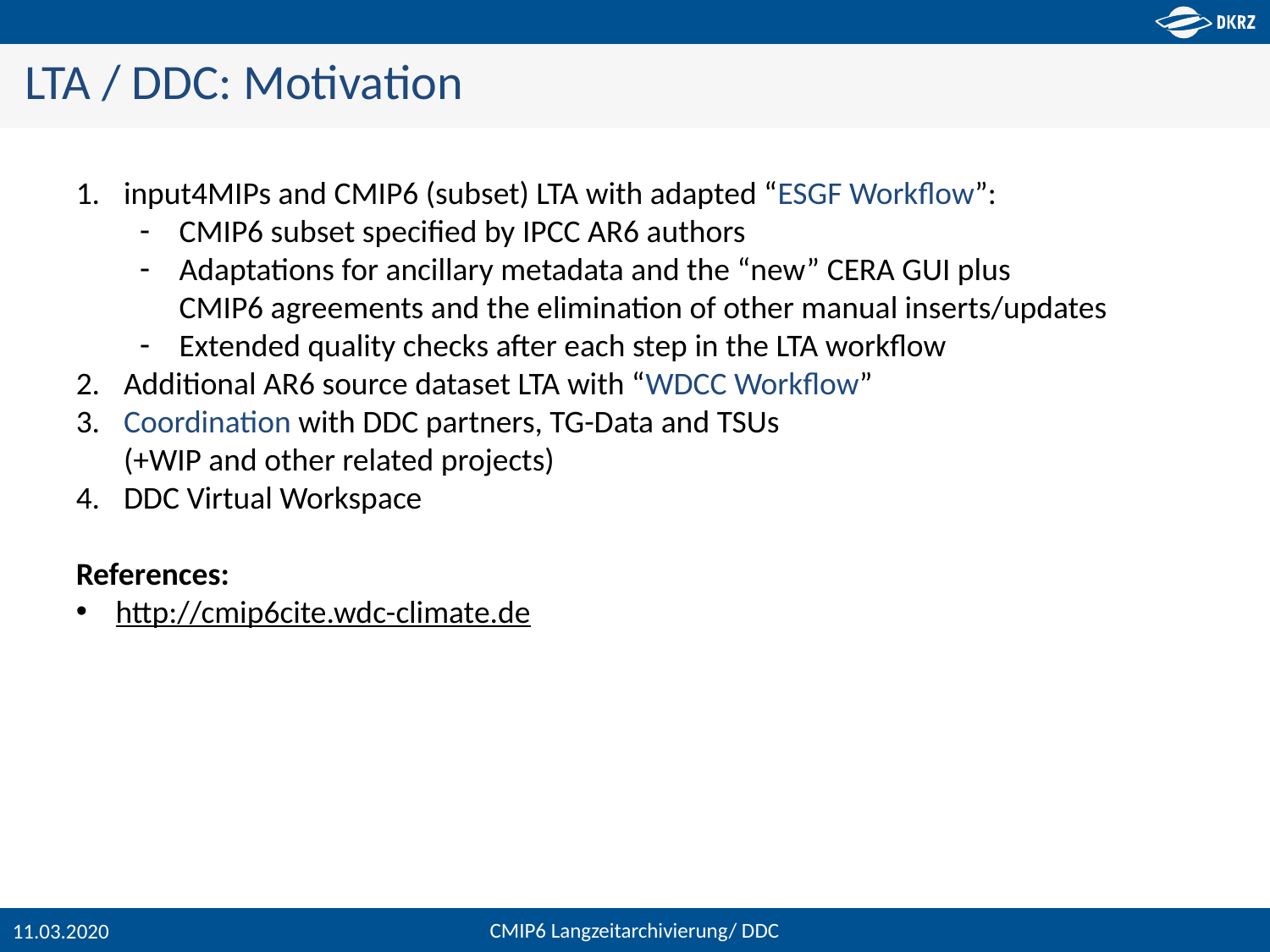

LTA / DDC: Motivation
input4MIPs and CMIP6 (subset) LTA with adapted “ESGF Workflow”:
CMIP6 subset specified by IPCC AR6 authors
Adaptations for ancillary metadata and the “new” CERA GUI plus
CMIP6 agreements and the elimination of other manual inserts/updates
Extended quality checks after each step in the LTA workflow
Additional AR6 source dataset LTA with “WDCC Workflow”
Coordination with DDC partners, TG-Data and TSUs
(+WIP and other related projects)
DDC Virtual Workspace

References:
http://cmip6cite.wdc-climate.de

11.03.2020
CMIP6 Langzeitarchivierung/ DDC